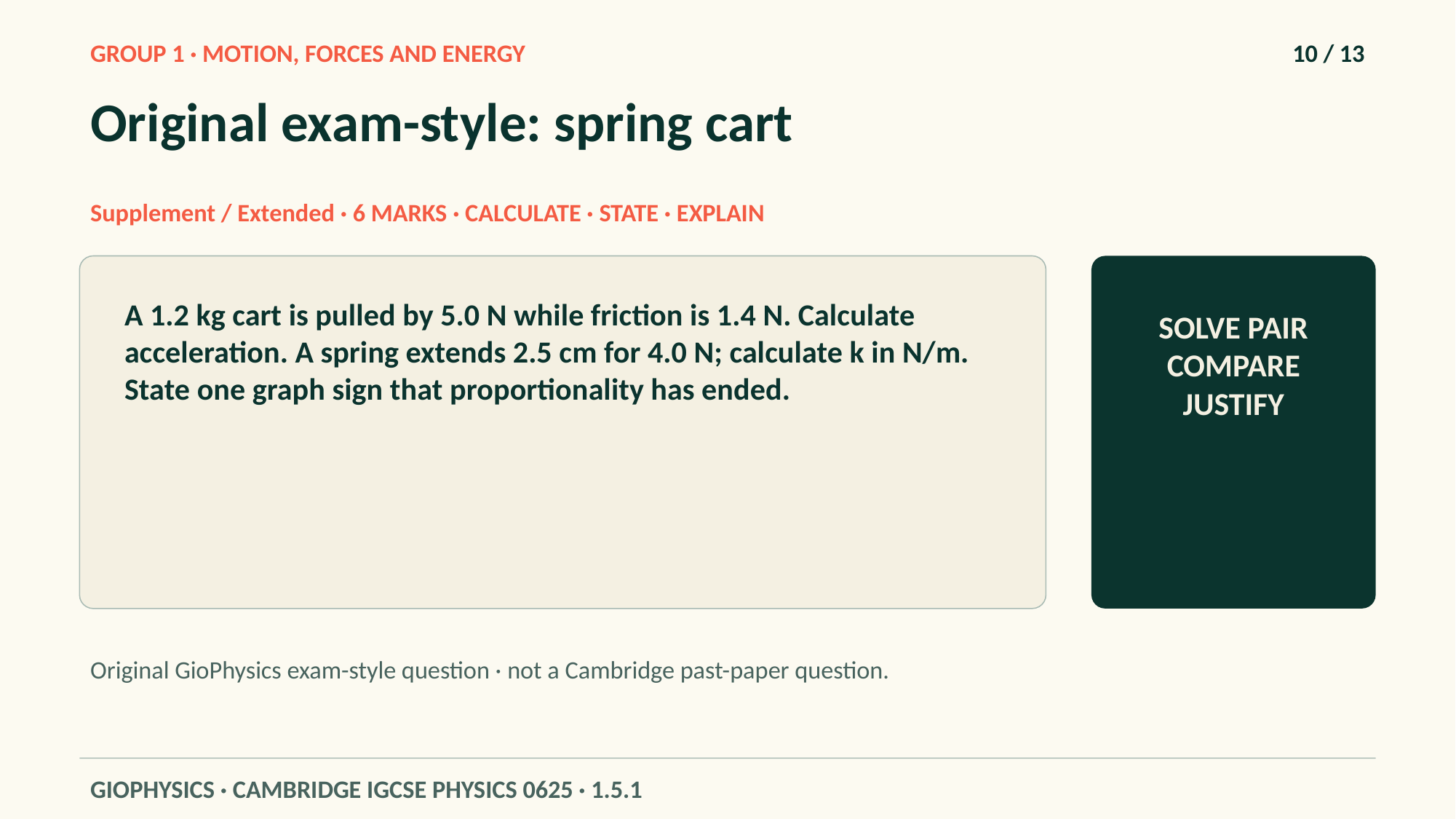

GROUP 1 · MOTION, FORCES AND ENERGY
10 / 13
Original exam-style: spring cart
Supplement / Extended · 6 MARKS · CALCULATE · STATE · EXPLAIN

A 1.2 kg cart is pulled by 5.0 N while friction is 1.4 N. Calculate acceleration. A spring extends 2.5 cm for 4.0 N; calculate k in N/m. State one graph sign that proportionality has ended.
SOLVE PAIR COMPARE JUSTIFY
Original GioPhysics exam-style question · not a Cambridge past-paper question.

GIOPHYSICS · CAMBRIDGE IGCSE PHYSICS 0625 · 1.5.1